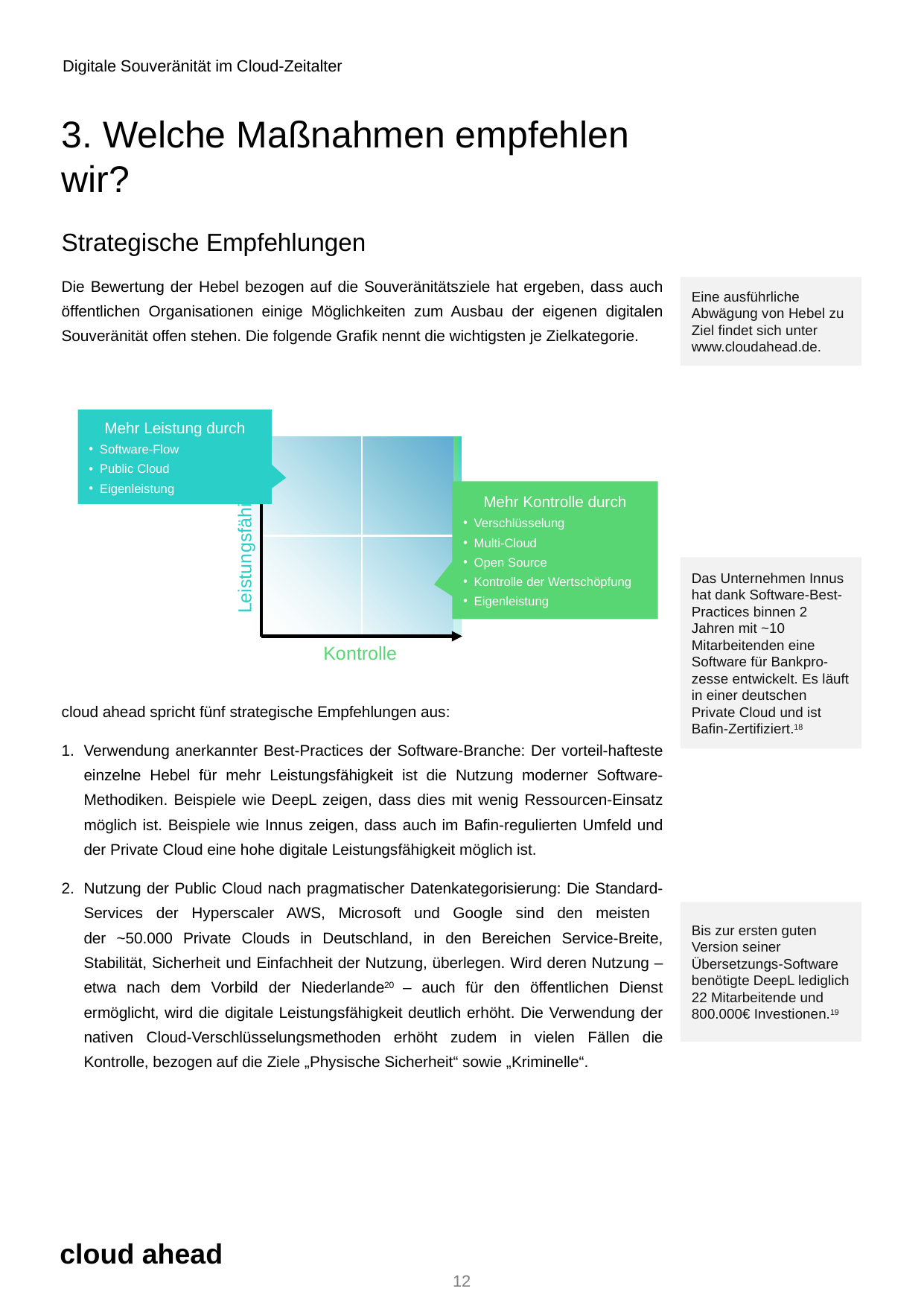

3. Welche Maßnahmen empfehlen wir?
Strategische Empfehlungen
Die Bewertung der Hebel bezogen auf die Souveränitätsziele hat ergeben, dass auch öffentlichen Organisationen einige Möglichkeiten zum Ausbau der eigenen digitalen Souveränität offen stehen. Die folgende Grafik nennt die wichtigsten je Zielkategorie.

Eine ausführliche Abwägung von Hebel zu Ziel findet sich unter www.cloudahead.de.
Mehr Leistung durch
Software-Flow
Public Cloud
Eigenleistung

Leistungsfähigkeit
Kontrolle
Mehr Kontrolle durch
Verschlüsselung
Multi-Cloud
Open Source
Kontrolle der Wertschöpfung
Eigenleistung
Das Unternehmen Innus hat dank Software-Best-Practices binnen 2 Jahren mit ~10 Mitarbeitenden eine Software für Bankpro-zesse entwickelt. Es läuft in einer deutschen Private Cloud und ist Bafin-Zertifiziert.18
cloud ahead spricht fünf strategische Empfehlungen aus:
Verwendung anerkannter Best-Practices der Software-Branche: Der vorteil-hafteste einzelne Hebel für mehr Leistungsfähigkeit ist die Nutzung moderner Software-Methodiken. Beispiele wie DeepL zeigen, dass dies mit wenig Ressourcen-Einsatz möglich ist. Beispiele wie Innus zeigen, dass auch im Bafin-regulierten Umfeld und der Private Cloud eine hohe digitale Leistungsfähigkeit möglich ist.
Nutzung der Public Cloud nach pragmatischer Datenkategorisierung: Die Standard-Services der Hyperscaler AWS, Microsoft und Google sind den meisten
der ~50.000 Private Clouds in Deutschland, in den Bereichen Service-Breite, Stabilität, Sicherheit und Einfachheit der Nutzung, überlegen. Wird deren Nutzung – etwa nach dem Vorbild der Niederlande20 – auch für den öffentlichen Dienst ermöglicht, wird die digitale Leistungsfähigkeit deutlich erhöht. Die Verwendung der nativen Cloud-Verschlüsselungsmethoden erhöht zudem in vielen Fällen die Kontrolle, bezogen auf die Ziele „Physische Sicherheit“ sowie „Kriminelle“.

Bis zur ersten guten Version seiner Übersetzungs-Software benötigte DeepL lediglich 22 Mitarbeitende und 800.000€ Investionen.19
12